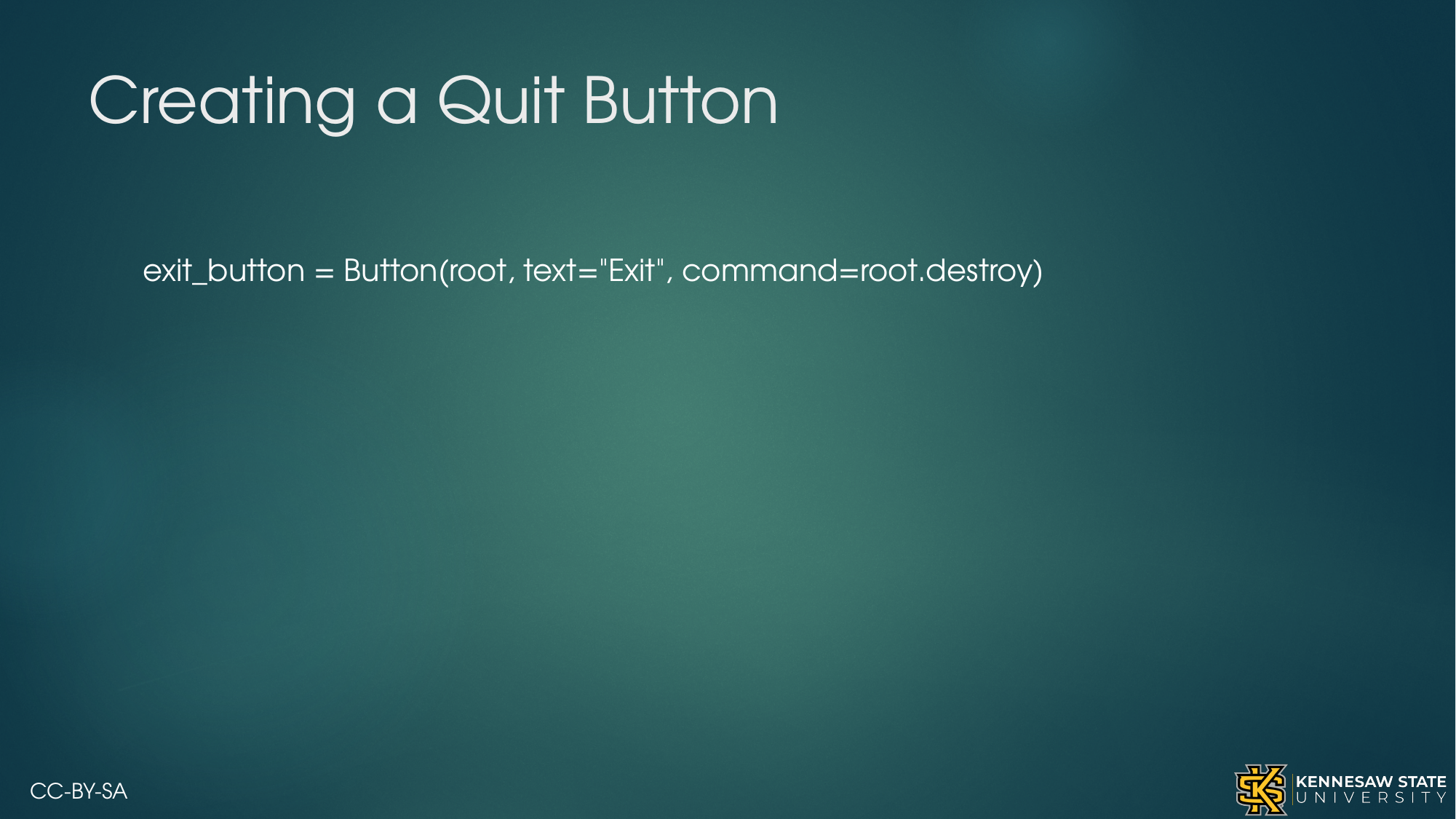

# Creating a Quit Button
exit_button = Button(root, text="Exit", command=root.destroy)